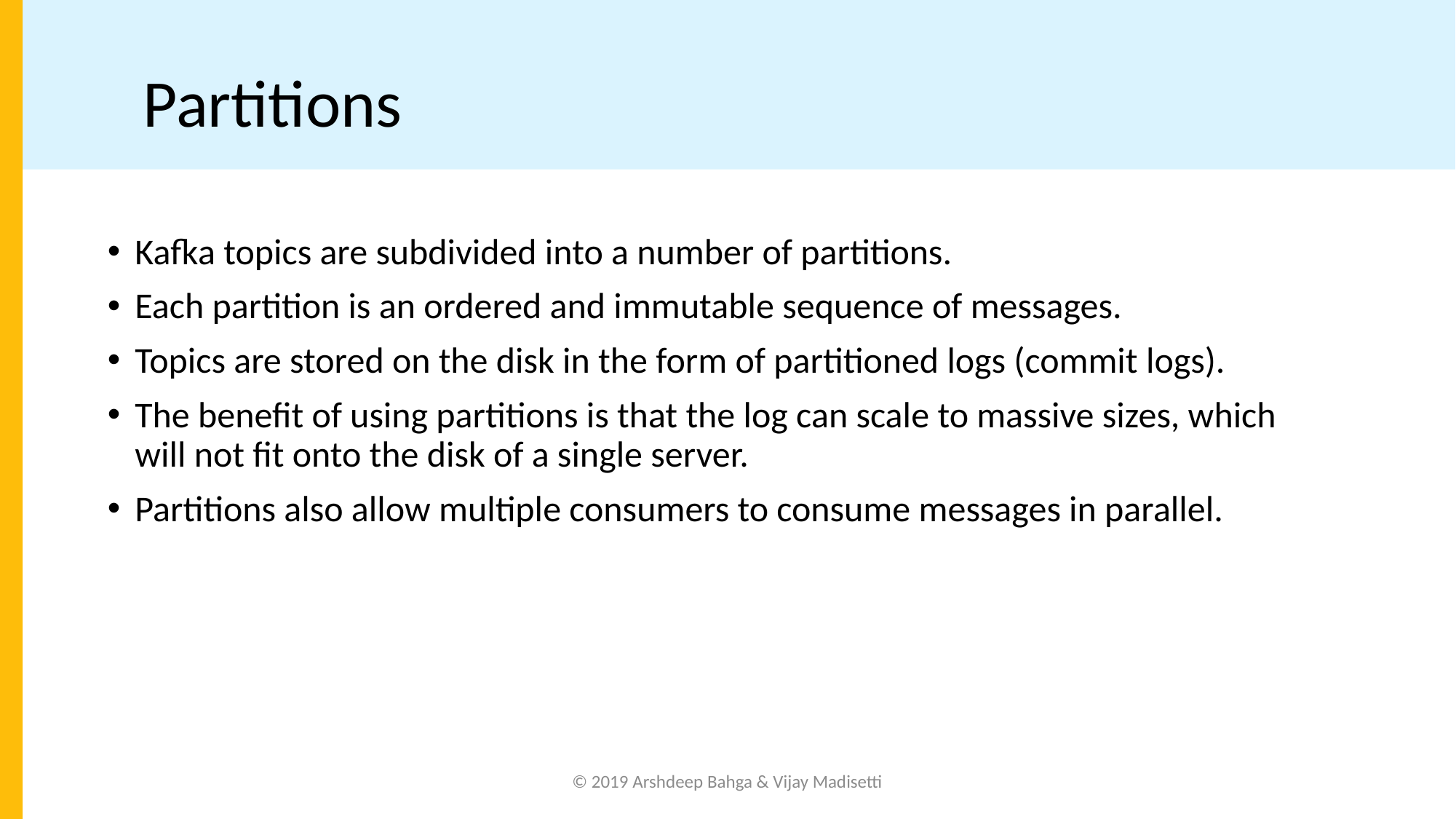

# Partitions
Kafka topics are subdivided into a number of partitions.
Each partition is an ordered and immutable sequence of messages.
Topics are stored on the disk in the form of partitioned logs (commit logs).
The benefit of using partitions is that the log can scale to massive sizes, which will not fit onto the disk of a single server.
Partitions also allow multiple consumers to consume messages in parallel.
© 2019 Arshdeep Bahga & Vijay Madisetti